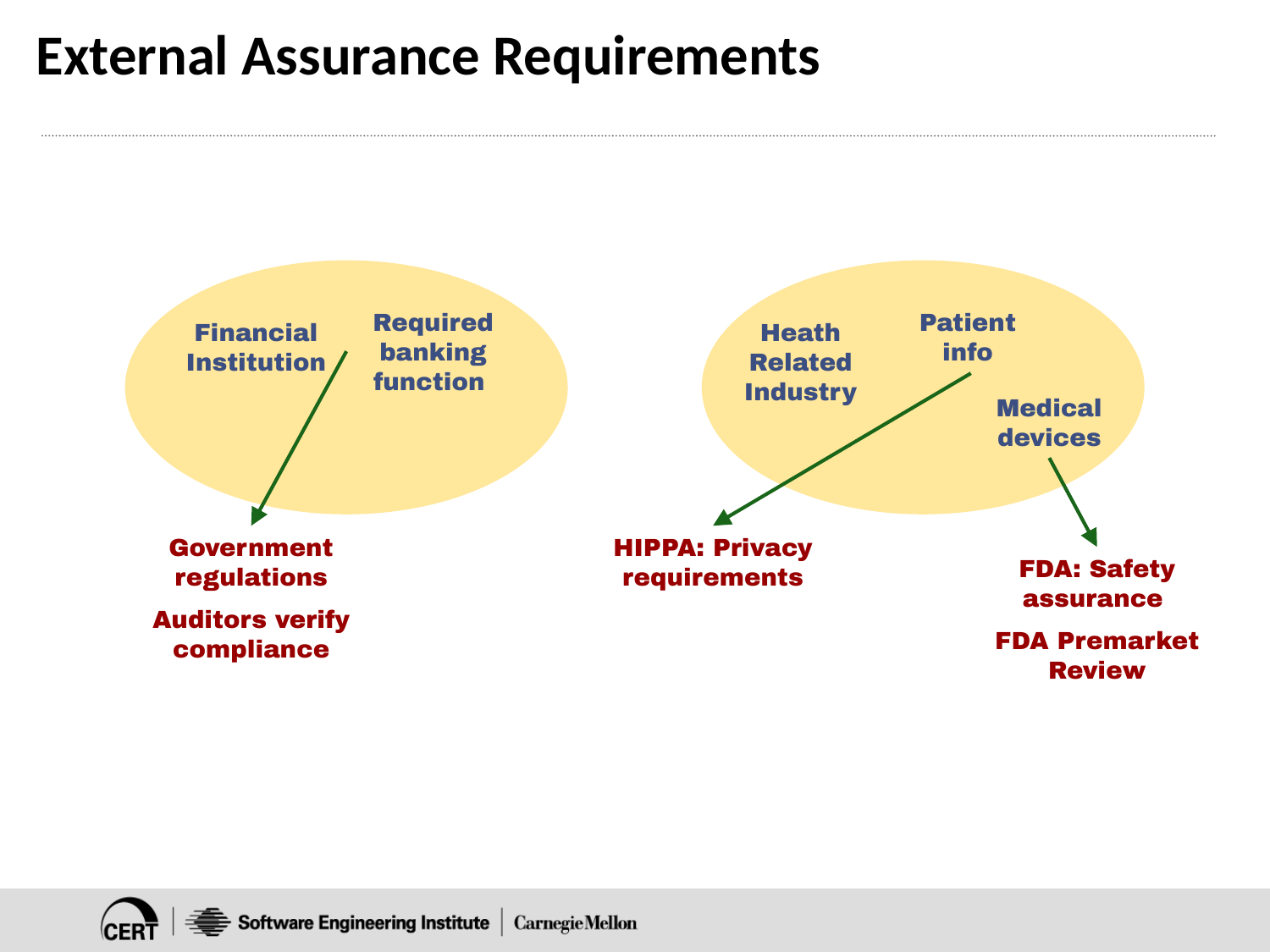

# External Assurance Requirements

Financial Institution
Required banking function
Government regulations
Auditors verify compliance

Heath Related Industry
Patient info
Medical devices
HIPPA: Privacy requirements
FDA: Safety assurance
FDA Premarket Review